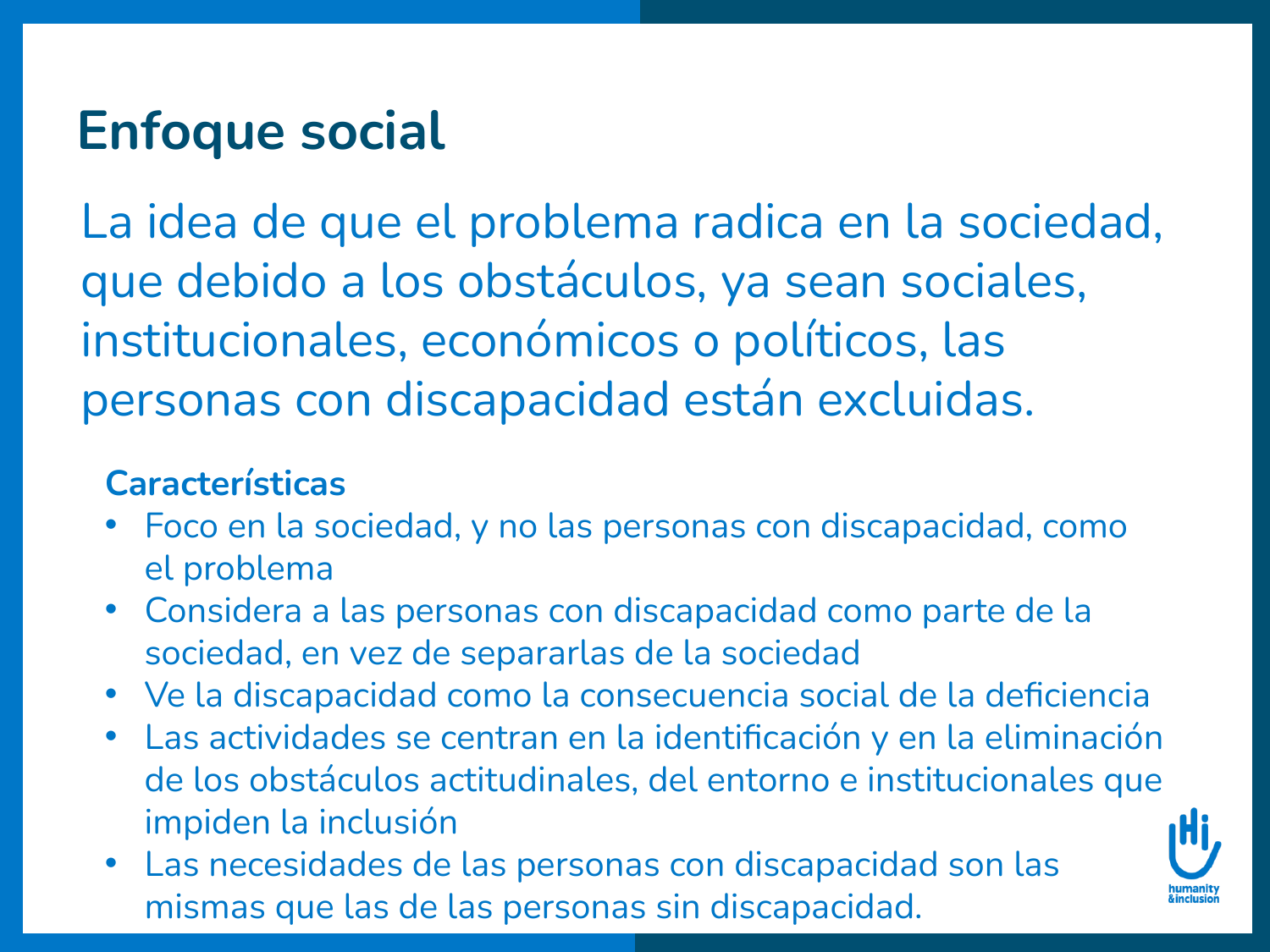

# Enfoque social
La idea de que el problema radica en la sociedad, que debido a los obstáculos, ya sean sociales, institucionales, económicos o políticos, las personas con discapacidad están excluidas.
Características
Foco en la sociedad, y no las personas con discapacidad, como el problema
Considera a las personas con discapacidad como parte de la sociedad, en vez de separarlas de la sociedad
Ve la discapacidad como la consecuencia social de la deficiencia
Las actividades se centran en la identificación y en la eliminación de los obstáculos actitudinales, del entorno e institucionales que impiden la inclusión
Las necesidades de las personas con discapacidad son las mismas que las de las personas sin discapacidad.